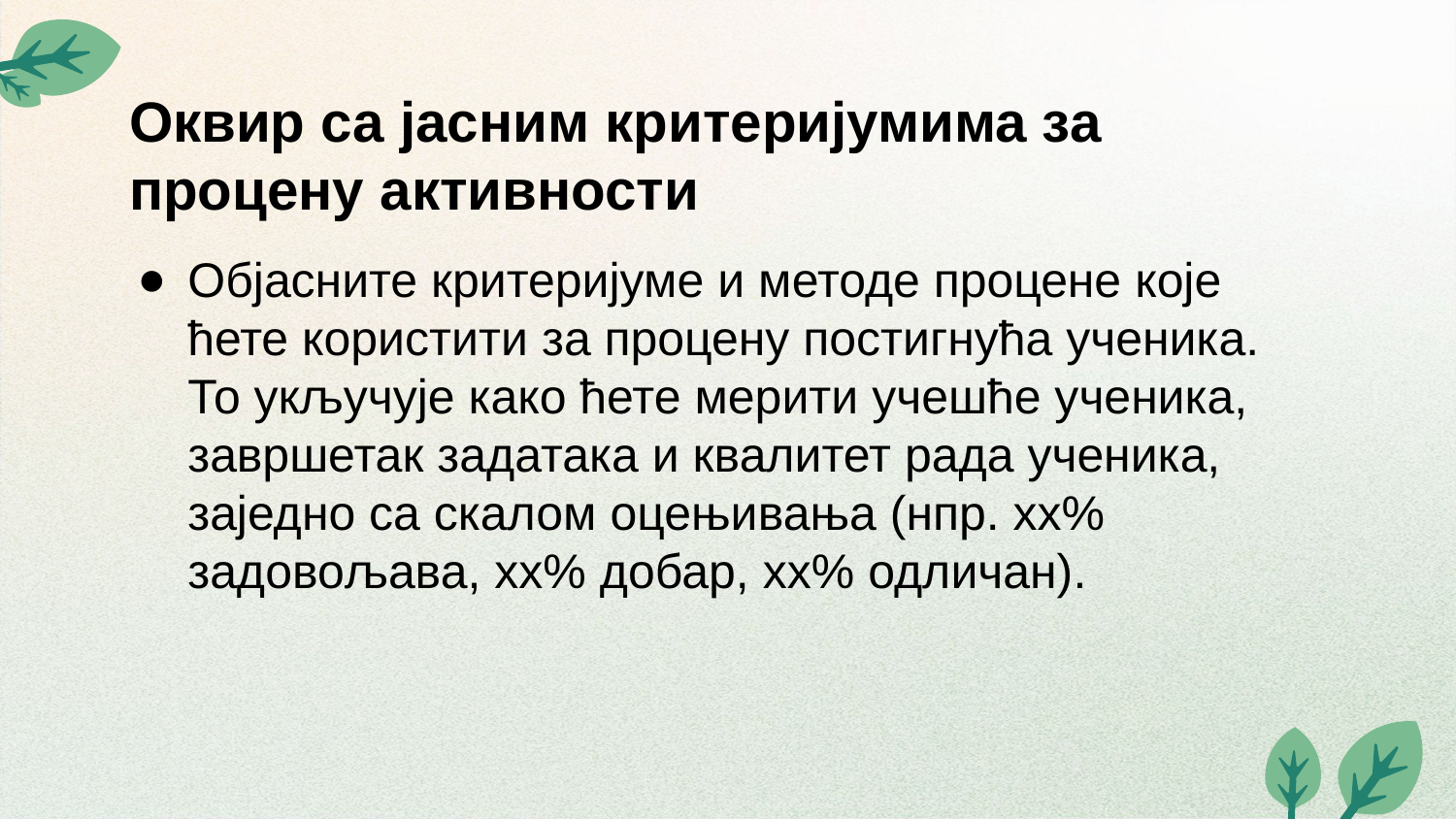

# Оквир са јасним критеријумима за процену активности
Објасните критеријуме и методе процене које ћете користити за процену постигнућа ученика. То укључује како ћете мерити учешће ученика, завршетак задатака и квалитет рада ученика, заједно са скалом оцењивања (нпр. xx% задовољава, xx% добар, xx% одличан).